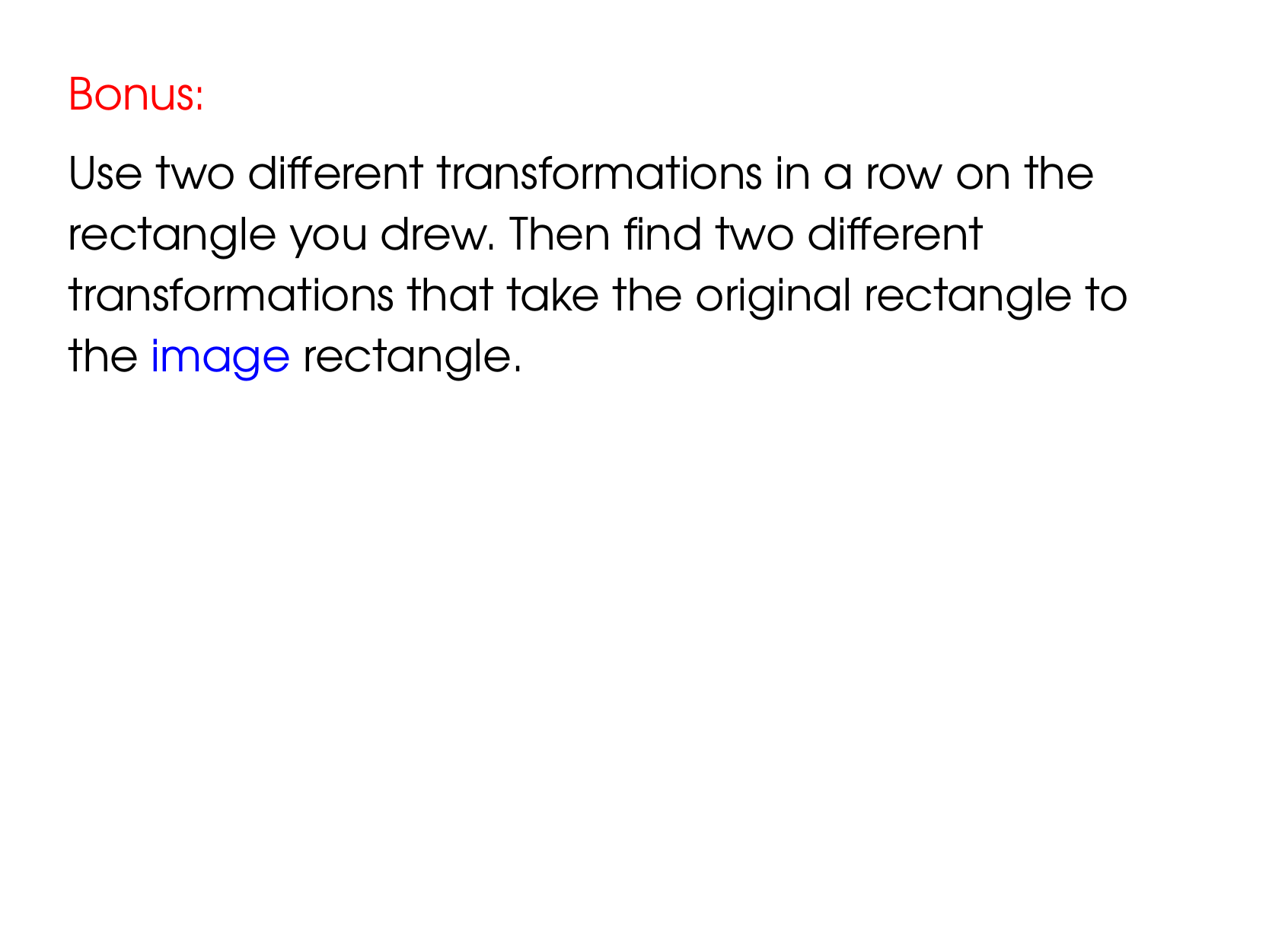

Bonus:
Use two different transformations in a row on the rectangle you drew. Then find two different transformations that take the original rectangle to the image rectangle.